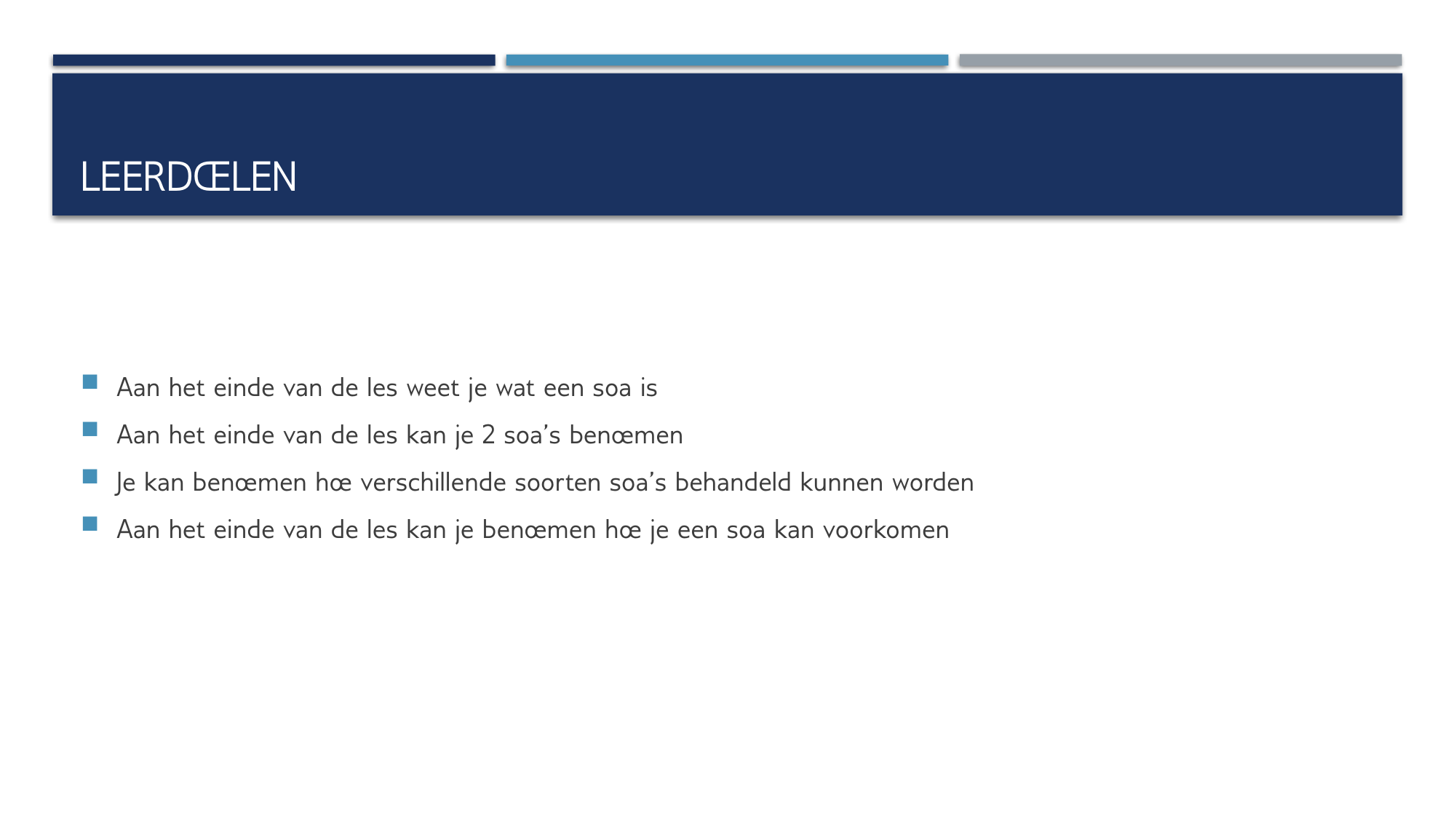

# Leerdoelen
Aan het einde van de les weet je wat een soa is
Aan het einde van de les kan je 2 soa’s benoemen
Je kan benoemen hoe verschillende soorten soa’s behandeld kunnen worden
Aan het einde van de les kan je benoemen hoe je een soa kan voorkomen